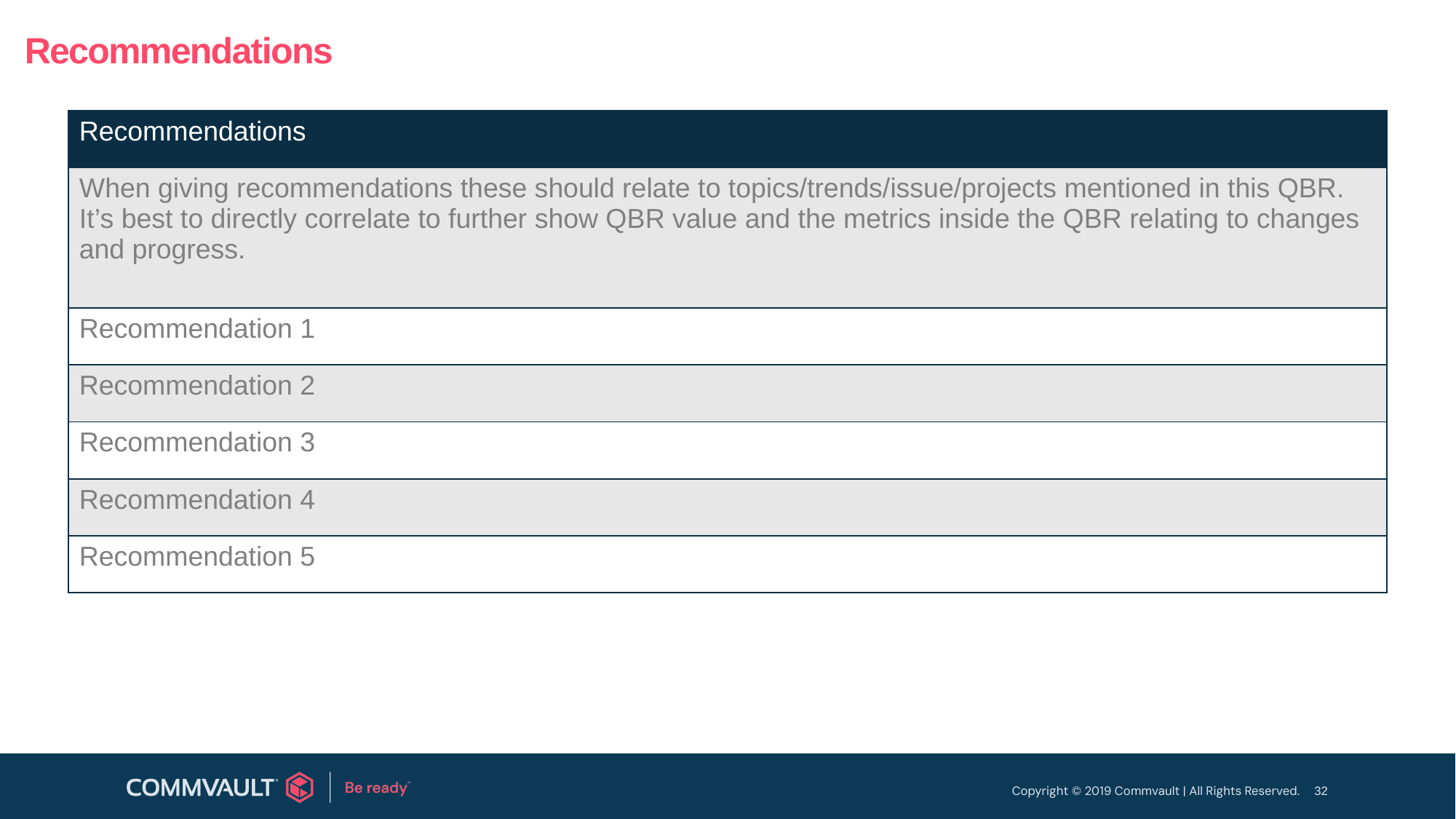

# Recommendations
| Recommendations |
| --- |
| When giving recommendations these should relate to topics/trends/issue/projects mentioned in this QBR. It’s best to directly correlate to further show QBR value and the metrics inside the QBR relating to changes and progress. |
| Recommendation 1 |
| Recommendation 2 |
| Recommendation 3 |
| Recommendation 4 |
| Recommendation 5 |
32